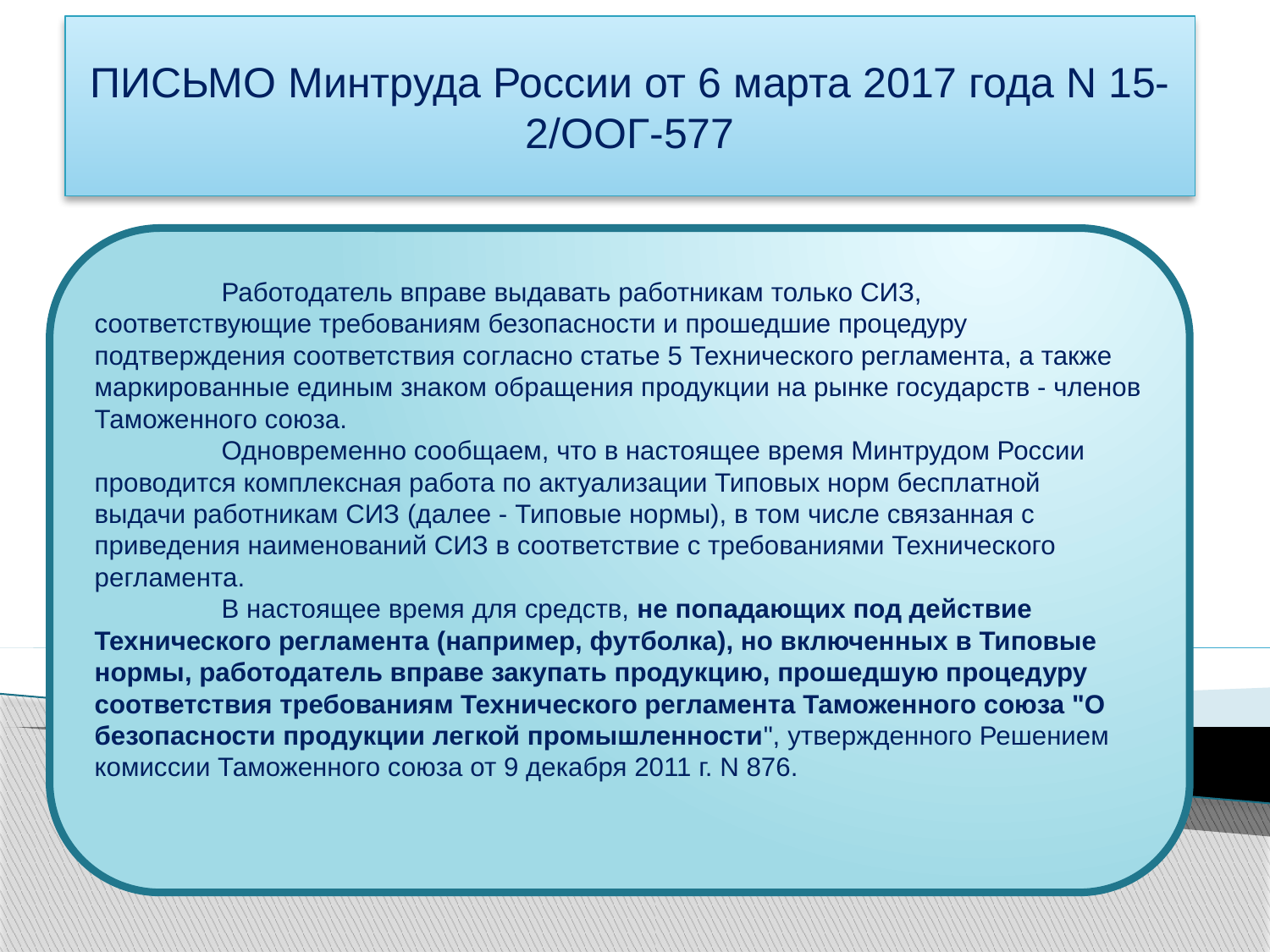

ПИСЬМО Минтруда России от 6 марта 2017 года N 15-2/ООГ-577
	Работодатель вправе выдавать работникам только СИЗ, соответствующие требованиям безопасности и прошедшие процедуру подтверждения соответствия согласно статье 5 Технического регламента, а также маркированные единым знаком обращения продукции на рынке государств - членов Таможенного союза.
	Одновременно сообщаем, что в настоящее время Минтрудом России
проводится комплексная работа по актуализации Типовых норм бесплатной
выдачи работникам СИЗ (далее - Типовые нормы), в том числе связанная с
приведения наименований СИЗ в соответствие с требованиями Технического
регламента.
	В настоящее время для средств, не попадающих под действие Технического регламента (например, футболка), но включенных в Типовые нормы, работодатель вправе закупать продукцию, прошедшую процедуру
соответствия требованиям Технического регламента Таможенного союза "О
безопасности продукции легкой промышленности", утвержденного Решением
комиссии Таможенного союза от 9 декабря 2011 г. N 876.